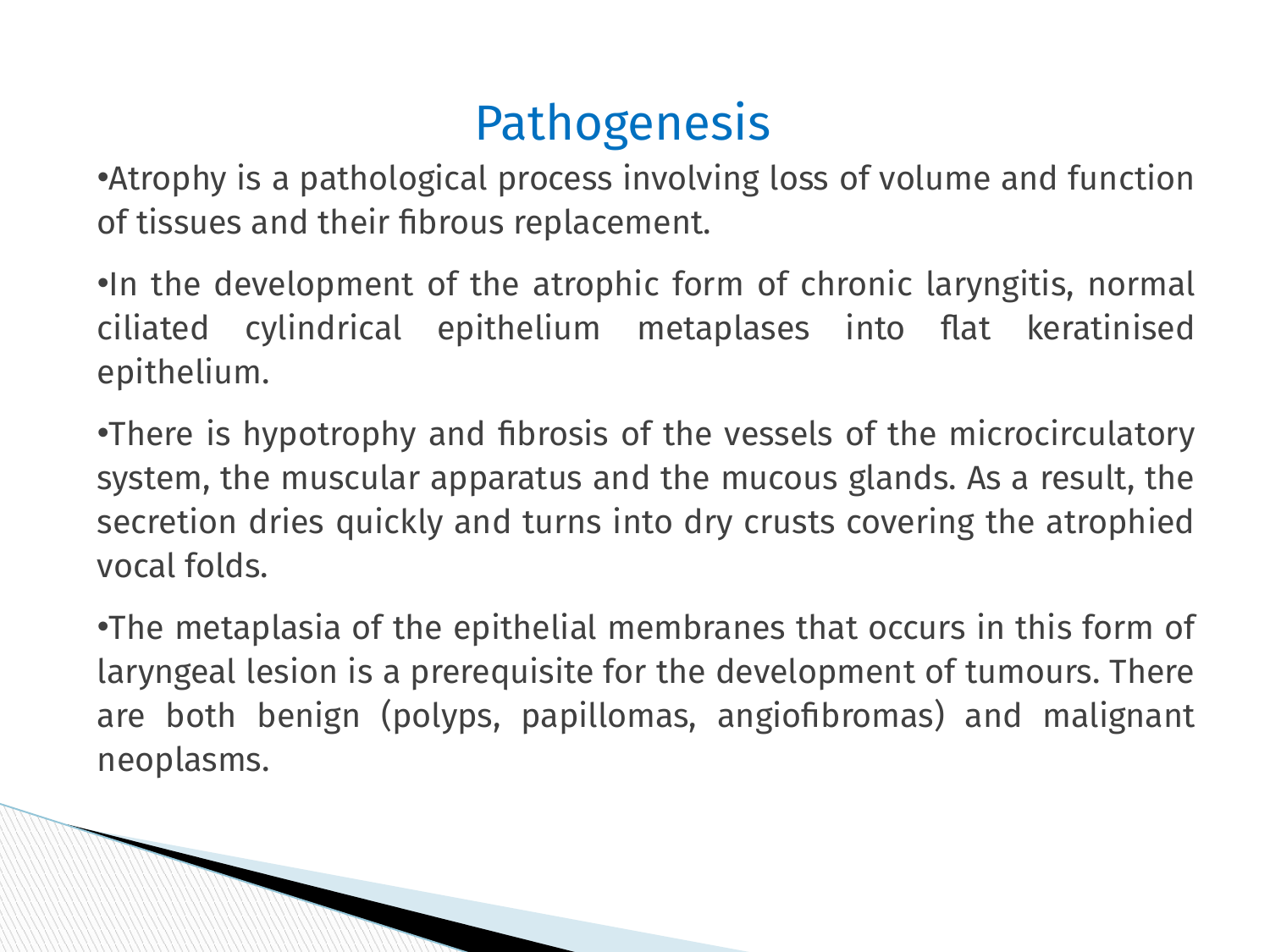

Pathogenesis
Atrophy is a pathological process involving loss of volume and function of tissues and their fibrous replacement.
In the development of the atrophic form of chronic laryngitis, normal ciliated cylindrical epithelium metaplases into flat keratinised epithelium.
There is hypotrophy and fibrosis of the vessels of the microcirculatory system, the muscular apparatus and the mucous glands. As a result, the secretion dries quickly and turns into dry crusts covering the atrophied vocal folds.
The metaplasia of the epithelial membranes that occurs in this form of laryngeal lesion is a prerequisite for the development of tumours. There are both benign (polyps, papillomas, angiofibromas) and malignant neoplasms.